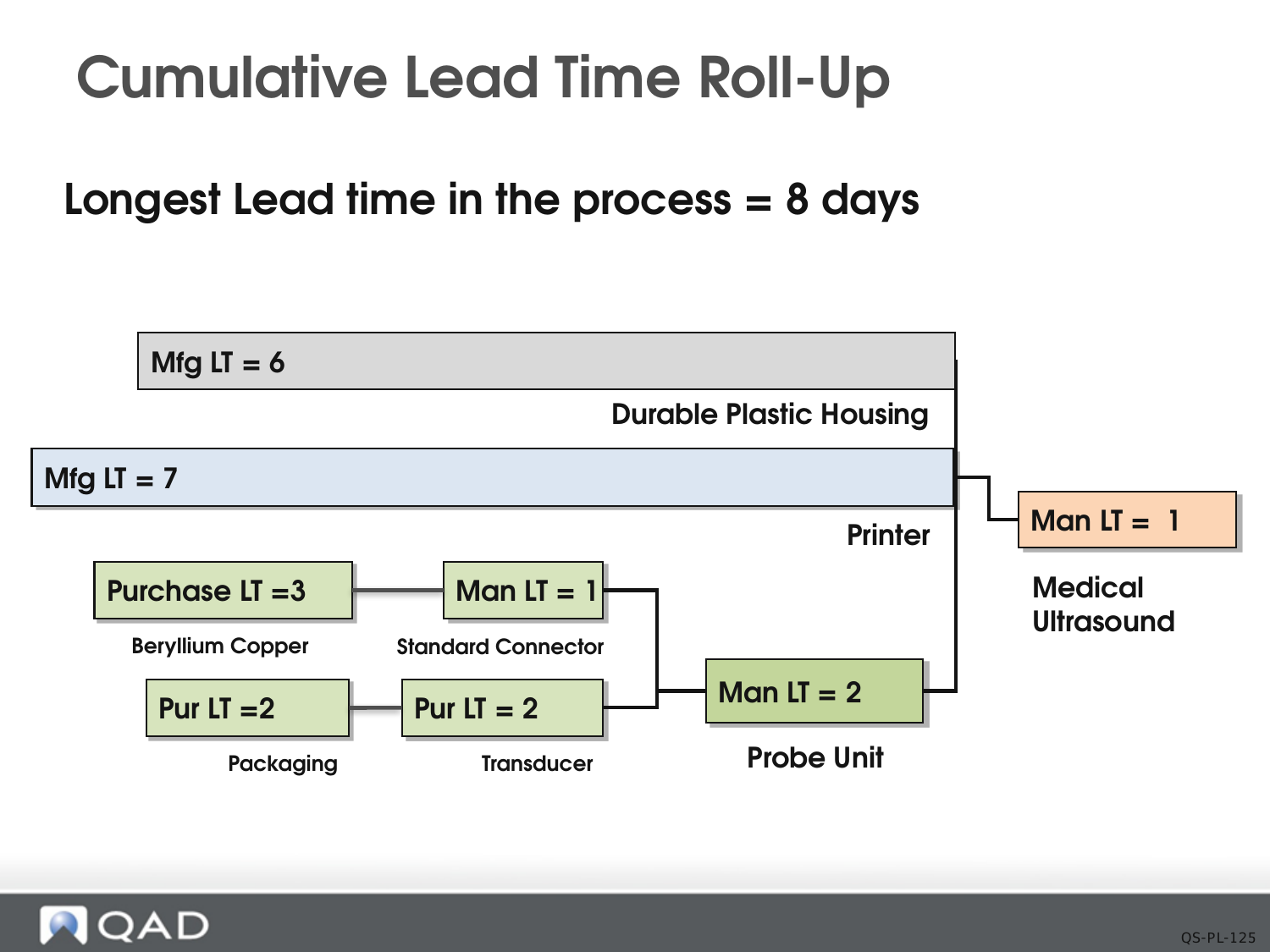

# Cumulative Lead Time Roll-Up
Longest Lead time in the process = 8 days
Mfg LT = 6
Durable Plastic Housing
Mfg LT = 7
Man LT =  1
Printer
Purchase LT =3
Man LT = 1
Medical Ultrasound
Beryllium Copper
Standard Connector
Man LT = 2
Pur LT =2
Pur LT = 2
Probe Unit
Packaging
Transducer
QS-PL-125